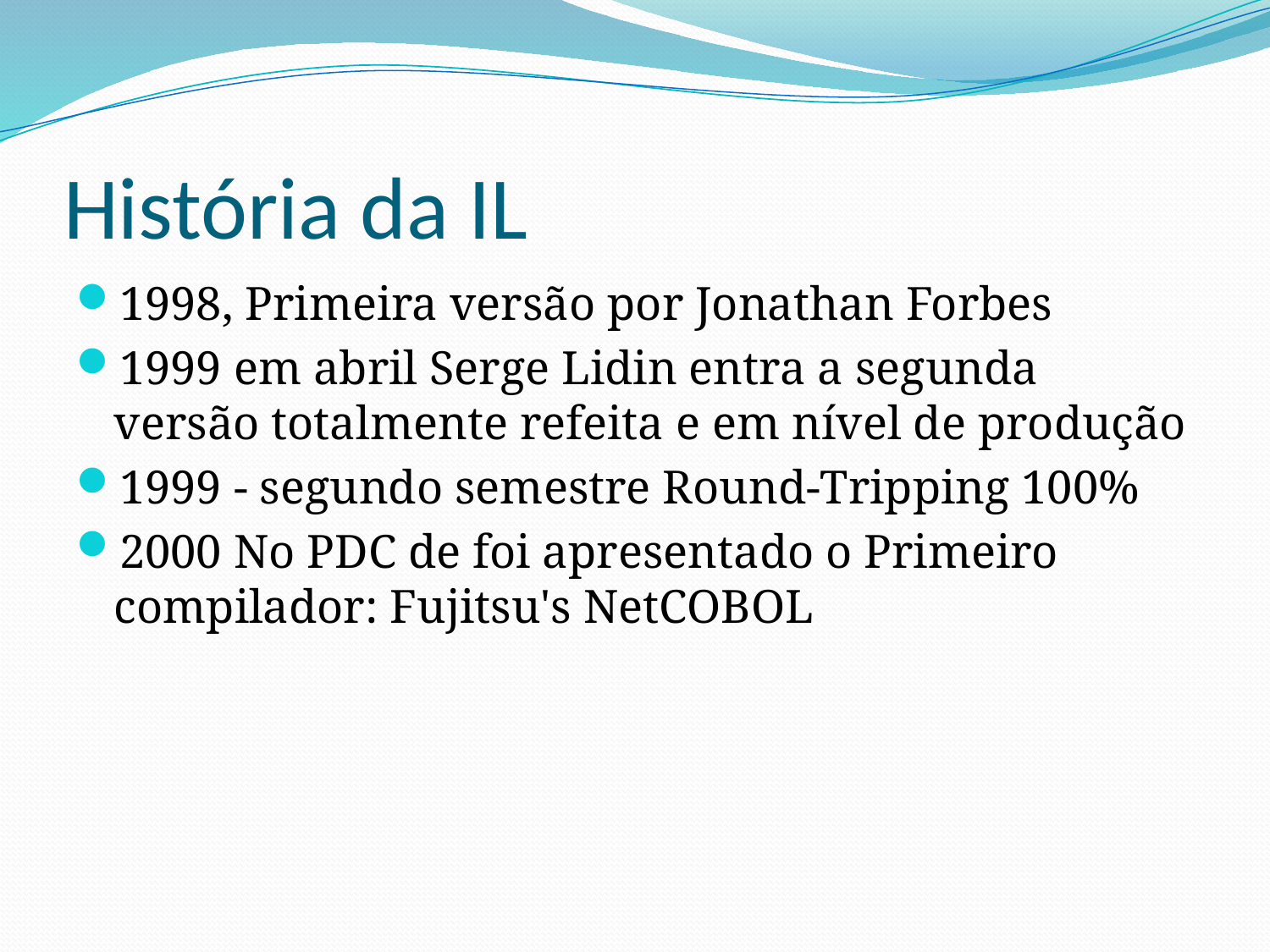

# História da IL
1998, Primeira versão por Jonathan Forbes
1999 em abril Serge Lidin entra a segunda versão totalmente refeita e em nível de produção
1999 - segundo semestre Round-Tripping 100%
2000 No PDC de foi apresentado o Primeiro compilador: Fujitsu's NetCOBOL